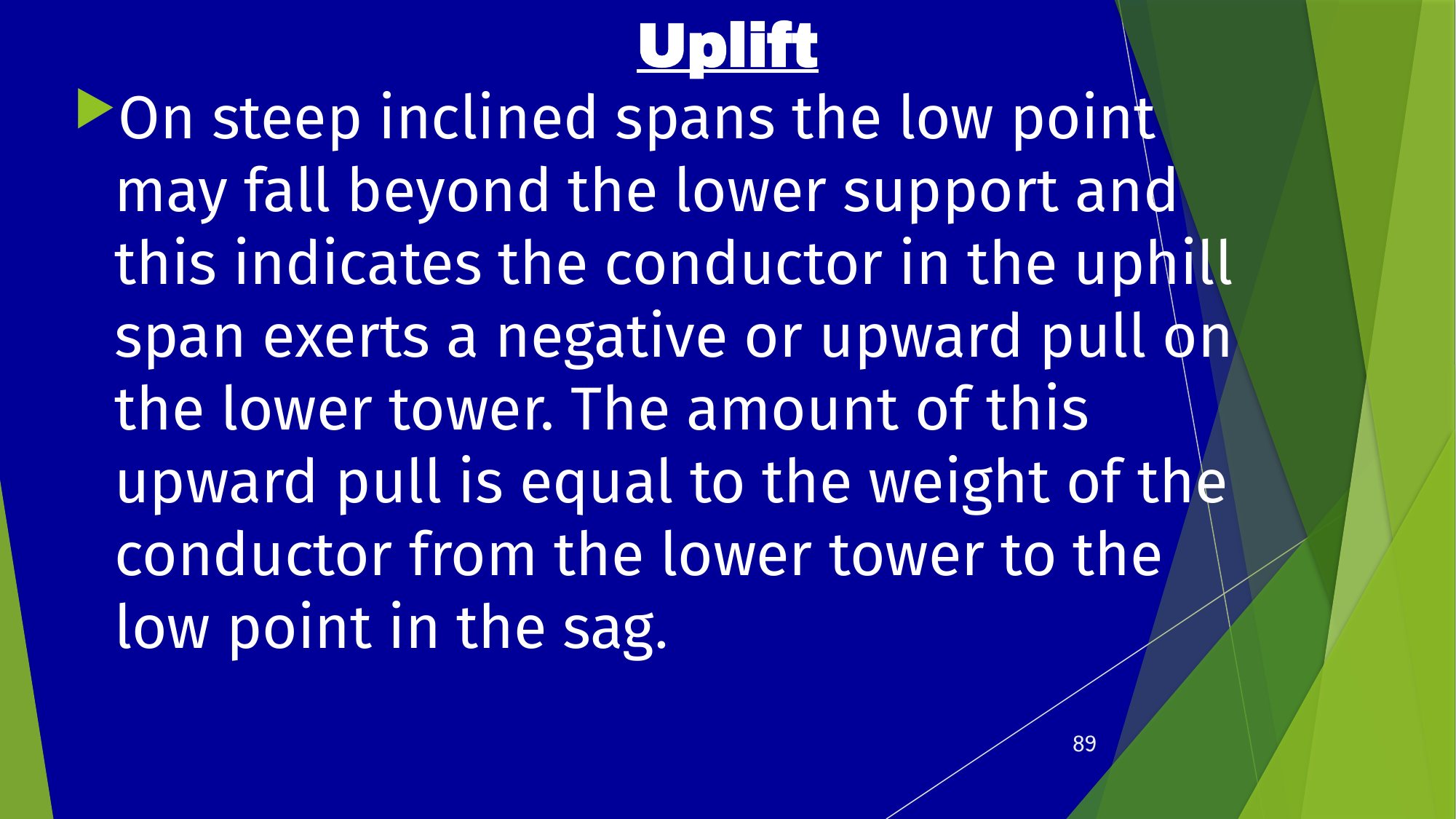

Uplift
On steep inclined spans the low point may fall beyond the lower support and this indicates the conductor in the uphill span exerts a negative or upward pull on the lower tower. The amount of this upward pull is equal to the weight of the conductor from the lower tower to the low point in the sag.

89